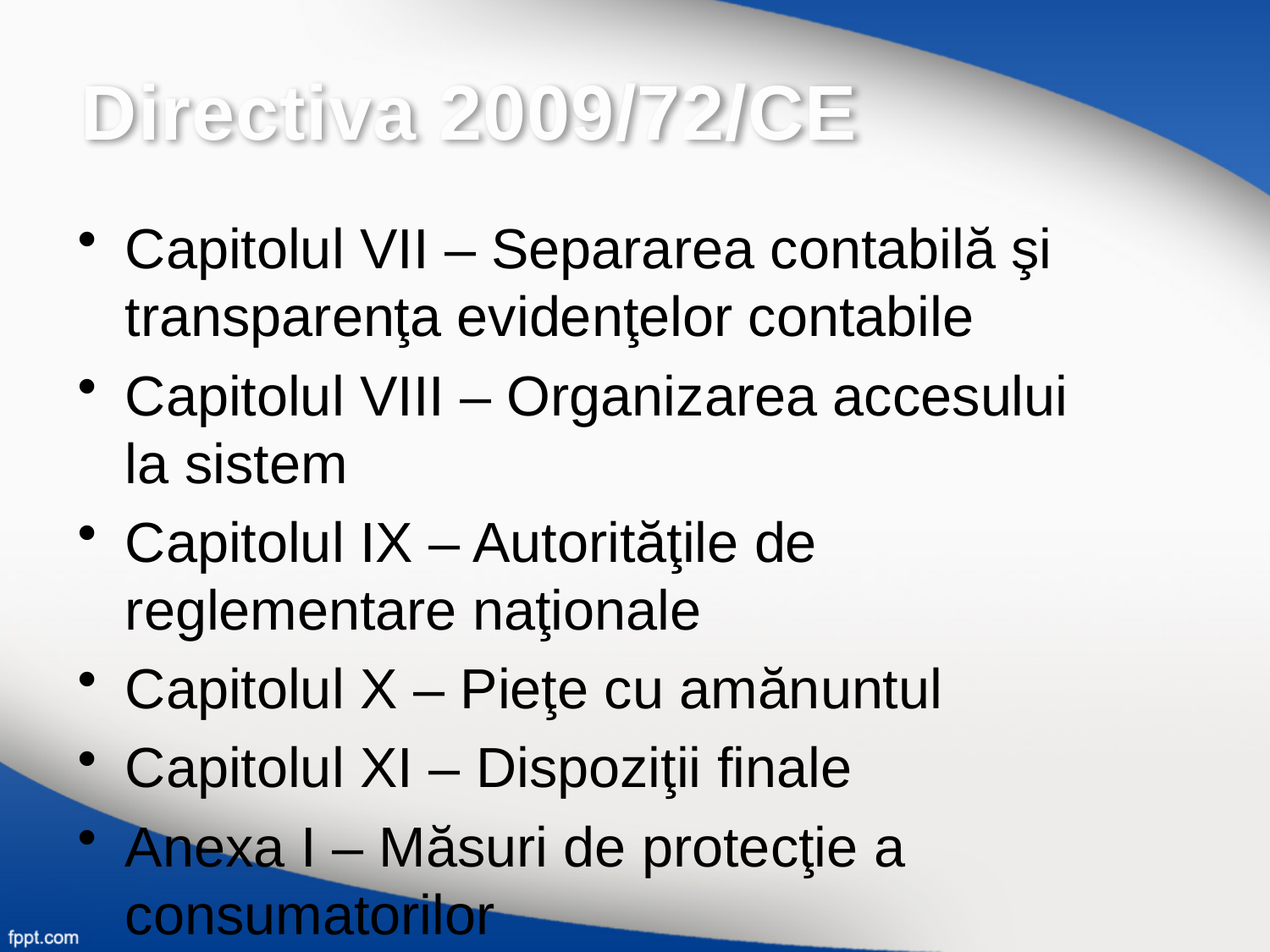

Directiva 2009/72/CE
Capitolul VII – Separarea contabilă şi transparenţa evidenţelor contabile
Capitolul VIII – Organizarea accesului la sistem
Capitolul IX – Autorităţile de reglementare naţionale
Capitolul X – Pieţe cu amănuntul
Capitolul XI – Dispoziţii finale
Anexa I – Măsuri de protecţie a consumatorilor